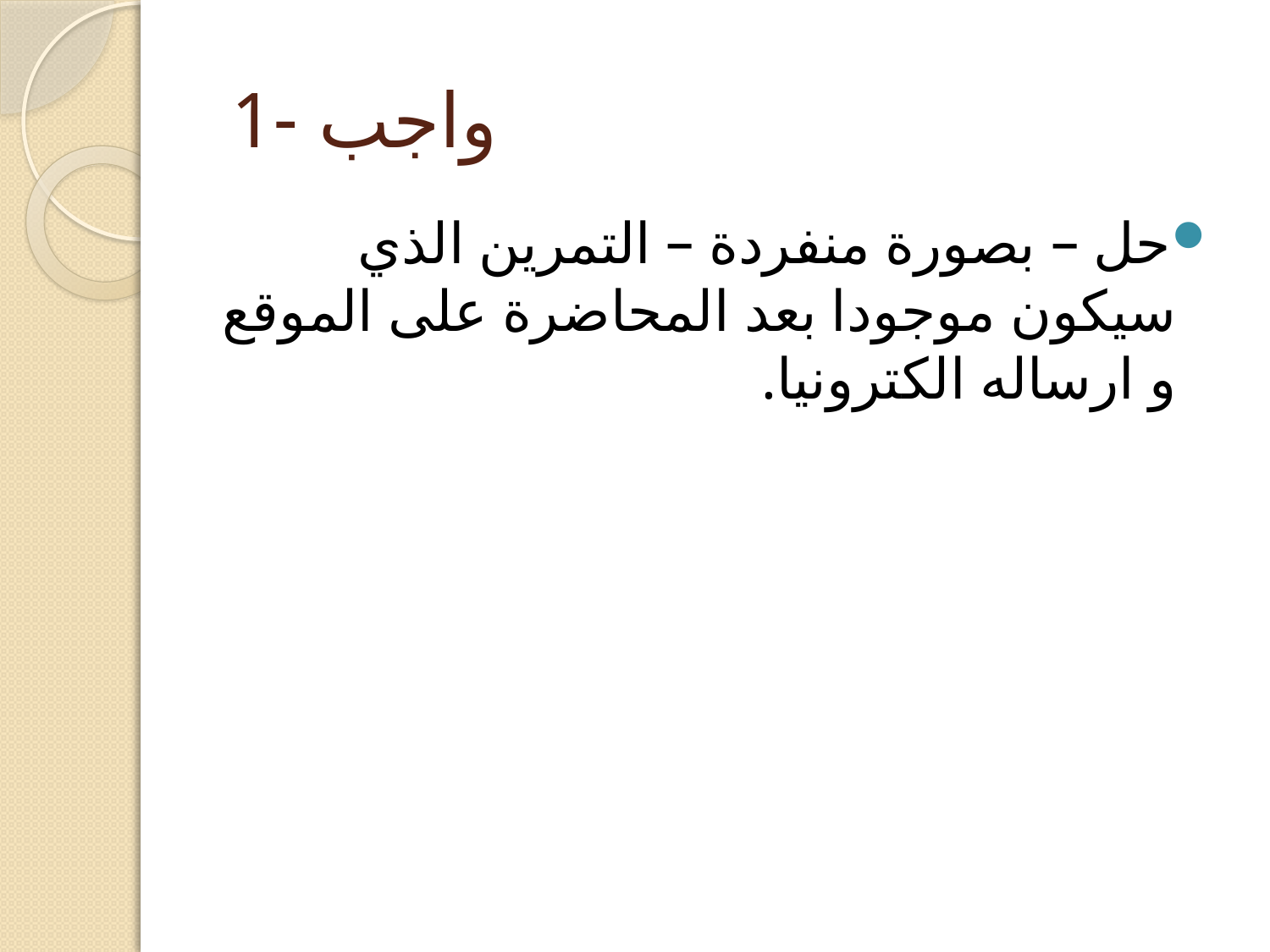

# واجب -1
حل – بصورة منفردة – التمرين الذي سيكون موجودا بعد المحاضرة على الموقع و ارساله الكترونيا.